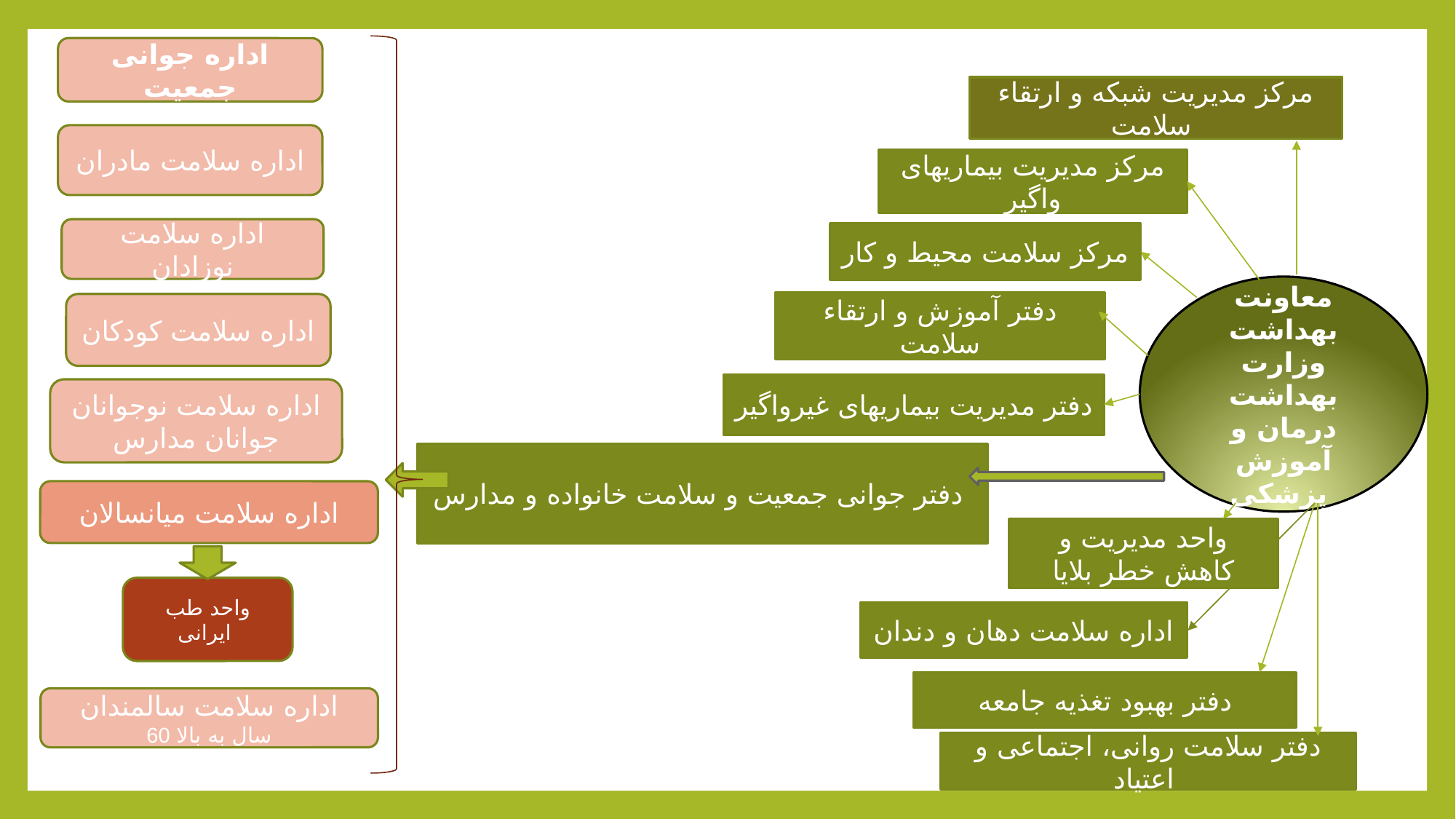

اداره جوانی جمعیت
مرکز مدیریت شبکه و ارتقاء سلامت
اداره سلامت مادران
مرکز مدیریت بیماریهای واگیر
اداره سلامت نوزادان
مرکز سلامت محیط و کار
معاونت بهداشت وزارت بهداشت درمان و آموزش پزشکی
دفتر آموزش و ارتقاء سلامت
اداره سلامت کودکان
دفتر مدیریت بیماریهای غیرواگیر
اداره سلامت نوجوانان جوانان مدارس
دفتر جوانی جمعیت و سلامت خانواده و مدارس

اداره سلامت میانسالان
واحد مدیریت و کاهش خطر بلایا

واحد طب ایرانی
اداره سلامت دهان و دندان
دفتر بهبود تغذیه جامعه
اداره سلامت سالمندان
60 سال به بالا
دفتر سلامت روانی، اجتماعی و اعتیاد